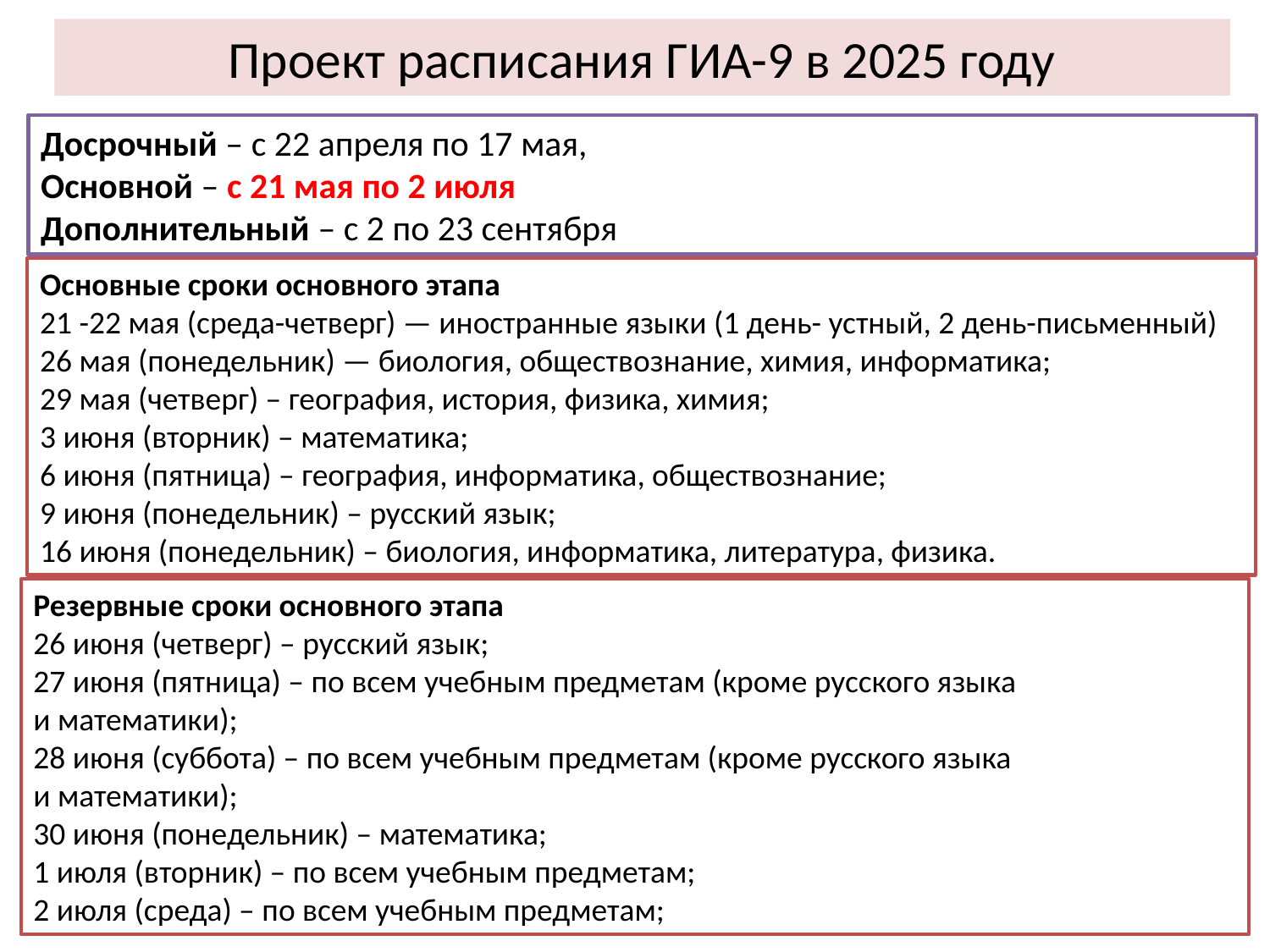

# Проект расписания ГИА-9 в 2025 году
Досрочный – с 22 апреля по 17 мая,
Основной – с 21 мая по 2 июля
Дополнительный – с 2 по 23 сентября
Основные сроки основного этапа
21 -22 мая (среда-четверг) — иностранные языки (1 день- устный, 2 день-письменный)
26 мая (понедельник) — биология, обществознание, химия, информатика;
29 мая (четверг) – география, история, физика, химия;
3 июня (вторник) – математика;
6 июня (пятница) – география, информатика, обществознание;
9 июня (понедельник) – русский язык;
16 июня (понедельник) – биология, информатика, литература, физика.
Резервные сроки основного этапа
26 июня (четверг) – русский язык;
27 июня (пятница) – по всем учебным предметам (кроме русского языка
и математики);
28 июня (суббота) – по всем учебным предметам (кроме русского языка
и математики);
30 июня (понедельник) – математика;
1 июля (вторник) – по всем учебным предметам;
2 июля (среда) – по всем учебным предметам;
19